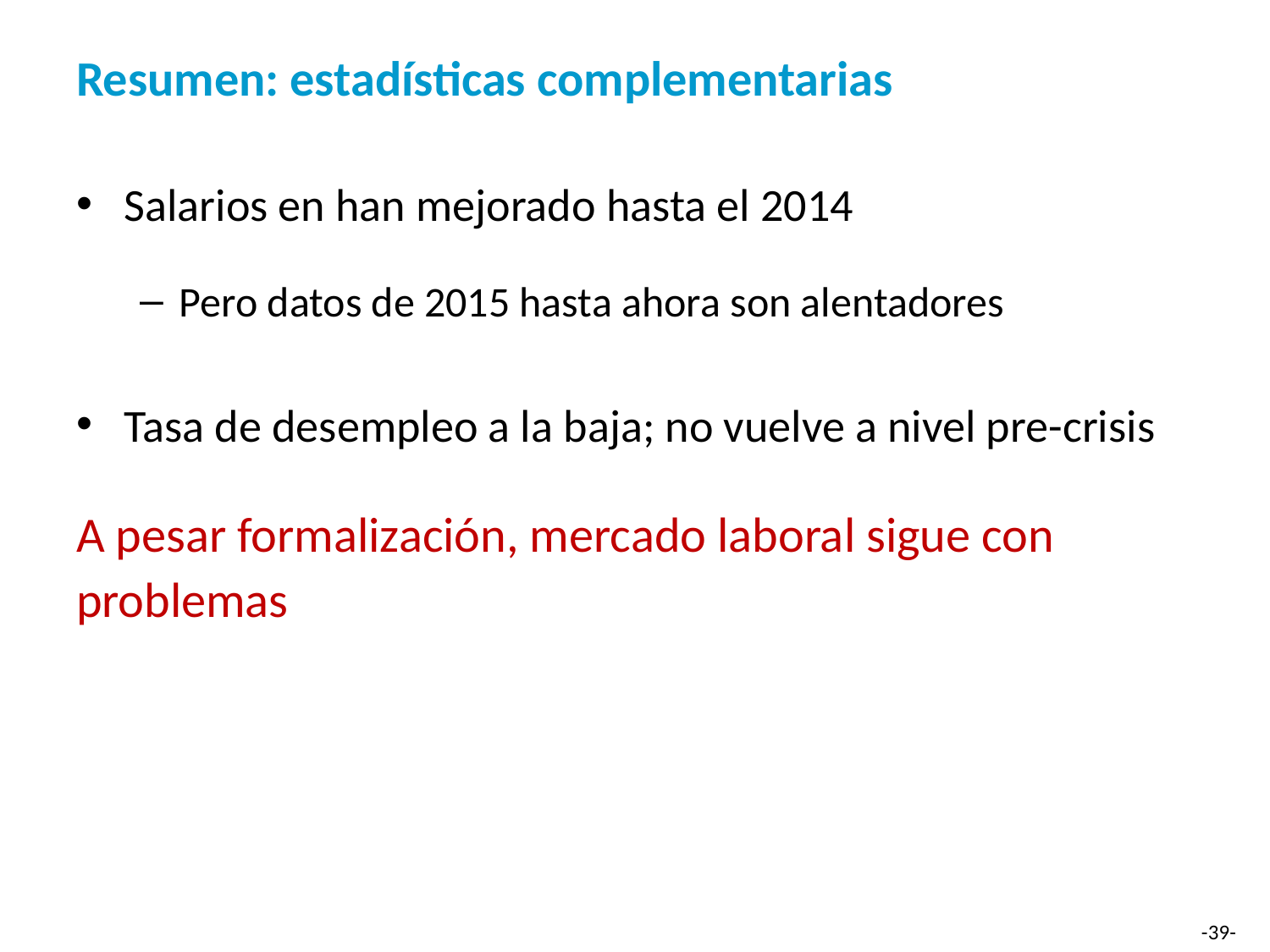

# Resumen: estadísticas complementarias
Salarios en han mejorado hasta el 2014

Pero datos de 2015 hasta ahora son alentadores

Tasa de desempleo a la baja; no vuelve a nivel pre-crisis

A pesar formalización, mercado laboral sigue con problemas

-39-